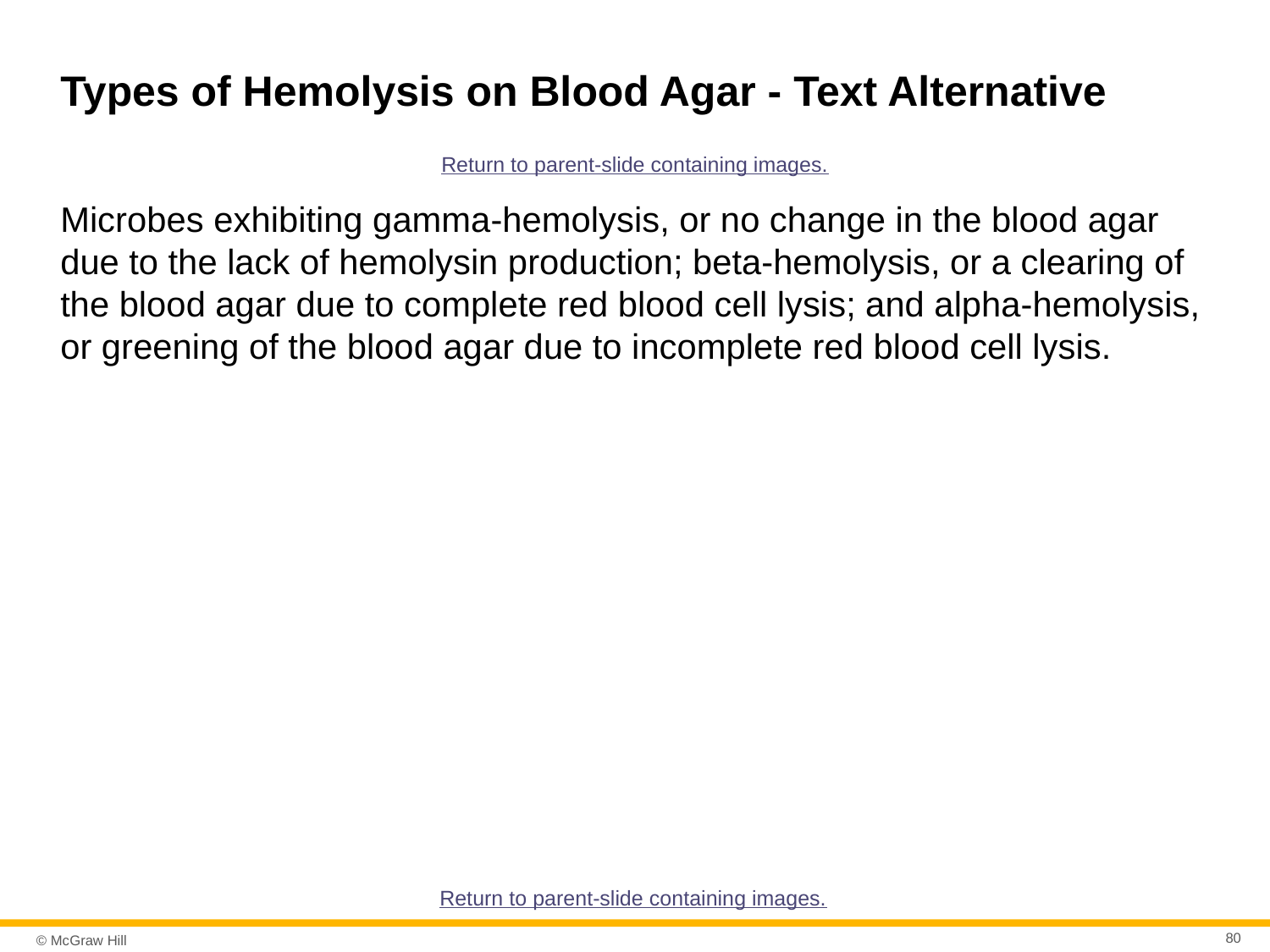

# Types of Hemolysis on Blood Agar - Text Alternative
Return to parent-slide containing images.
Microbes exhibiting gamma-hemolysis, or no change in the blood agar due to the lack of hemolysin production; beta-hemolysis, or a clearing of the blood agar due to complete red blood cell lysis; and alpha-hemolysis, or greening of the blood agar due to incomplete red blood cell lysis.
Return to parent-slide containing images.